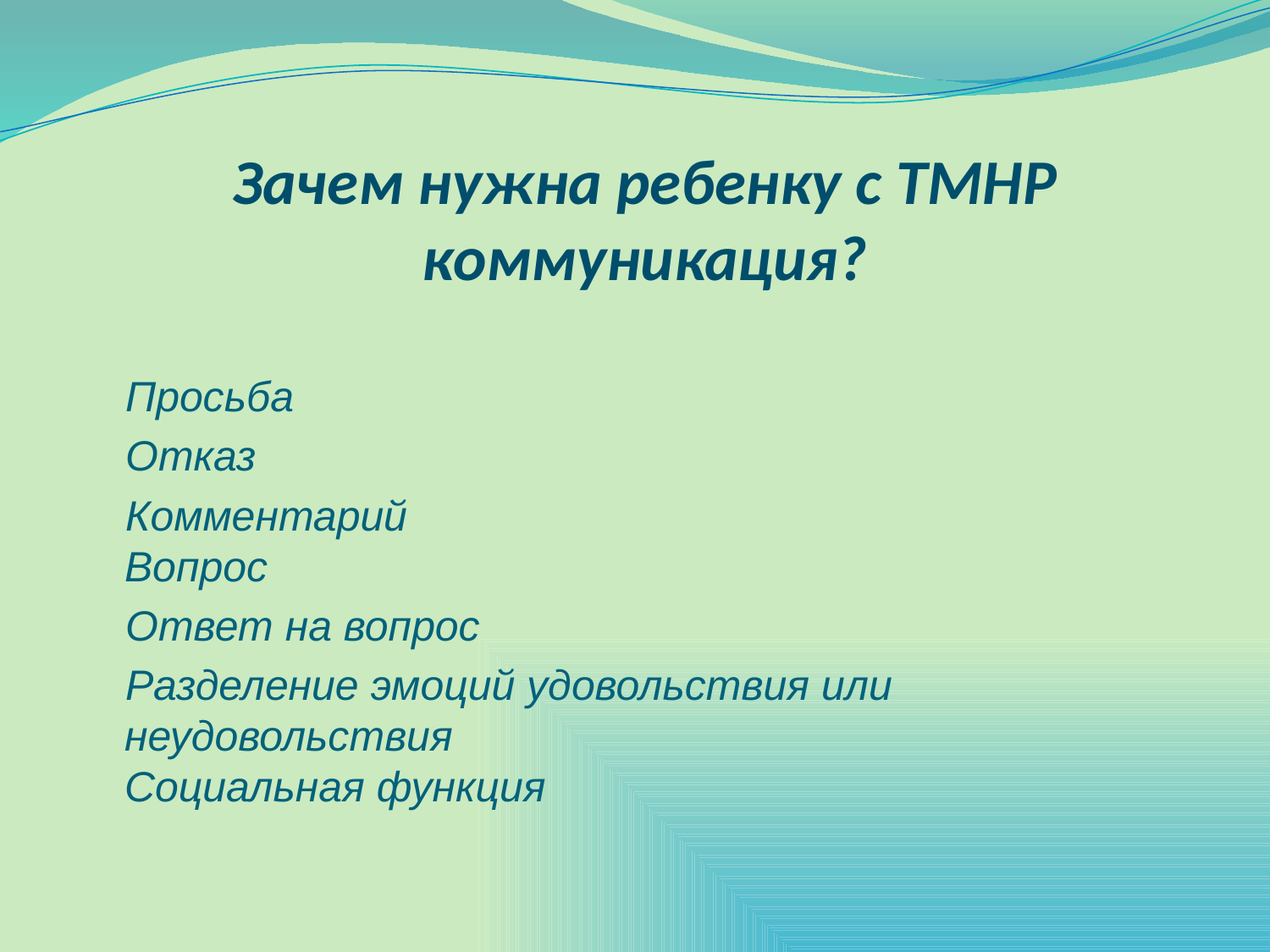

# Зачем нужна ребенку с ТМНР коммуникация?
Просьба
Отказ
Комментарий
Вопрос
Ответ на вопрос
Разделение эмоций удовольствия или неудовольствия
Социальная функция